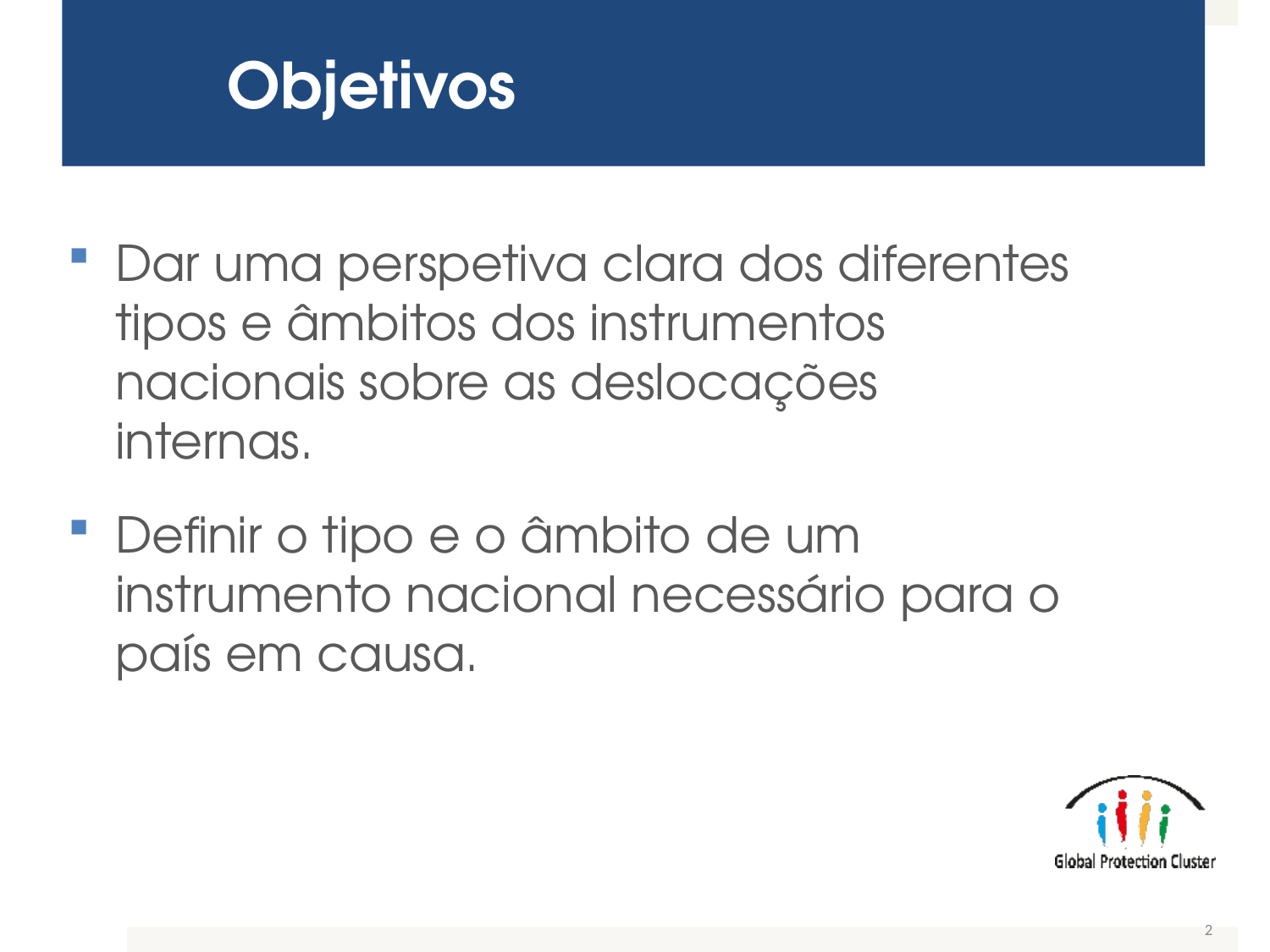

# Objetivos
Dar uma perspetiva clara dos diferentes tipos e âmbitos dos instrumentos nacionais sobre as deslocações internas.
Definir o tipo e o âmbito de um instrumento nacional necessário para o país em causa.